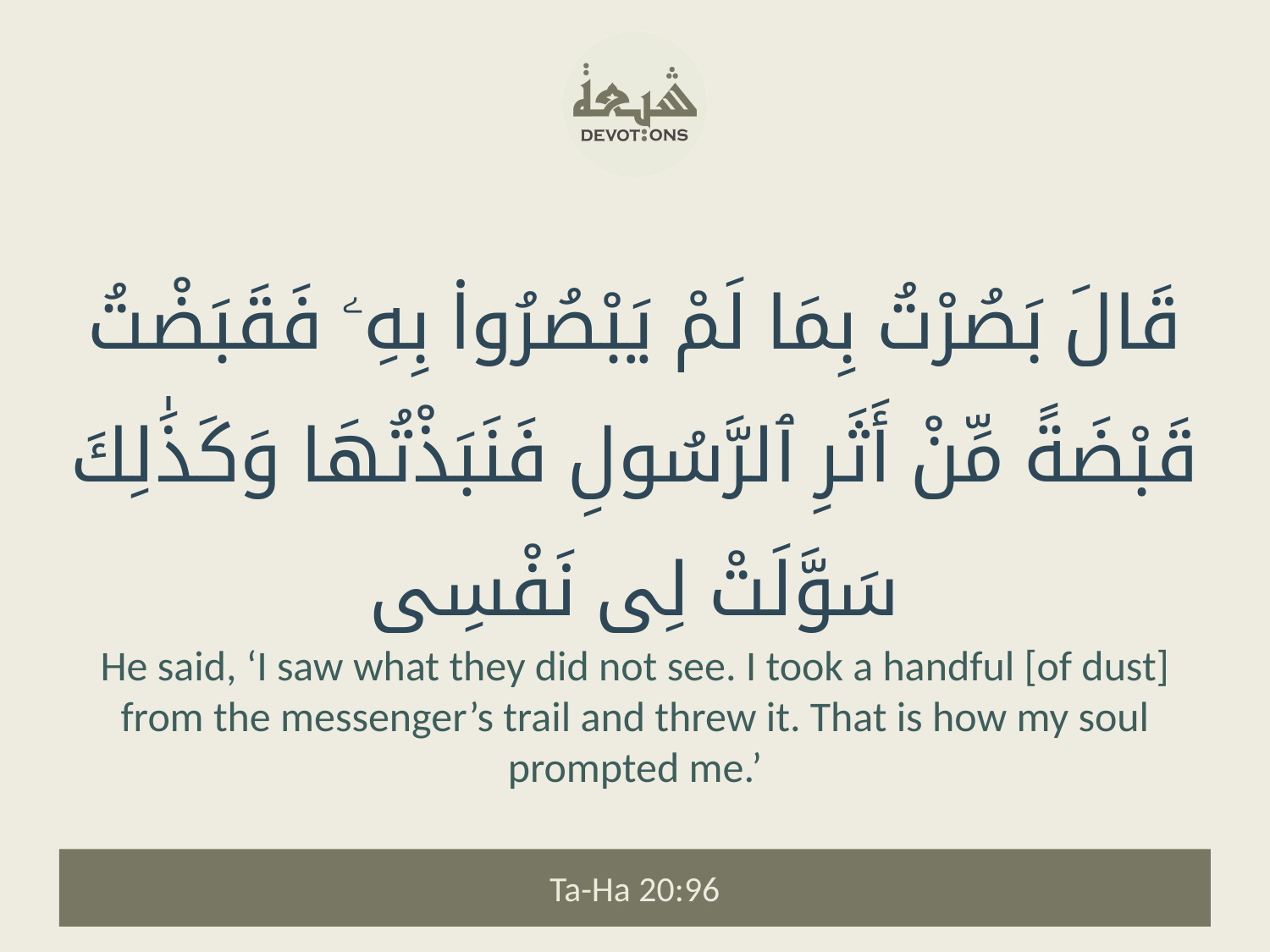

قَالَ بَصُرْتُ بِمَا لَمْ يَبْصُرُوا۟ بِهِۦ فَقَبَضْتُ قَبْضَةً مِّنْ أَثَرِ ٱلرَّسُولِ فَنَبَذْتُهَا وَكَذَٰلِكَ سَوَّلَتْ لِى نَفْسِى
He said, ‘I saw what they did not see. I took a handful [of dust] from the messenger’s trail and threw it. That is how my soul prompted me.’
Ta-Ha 20:96